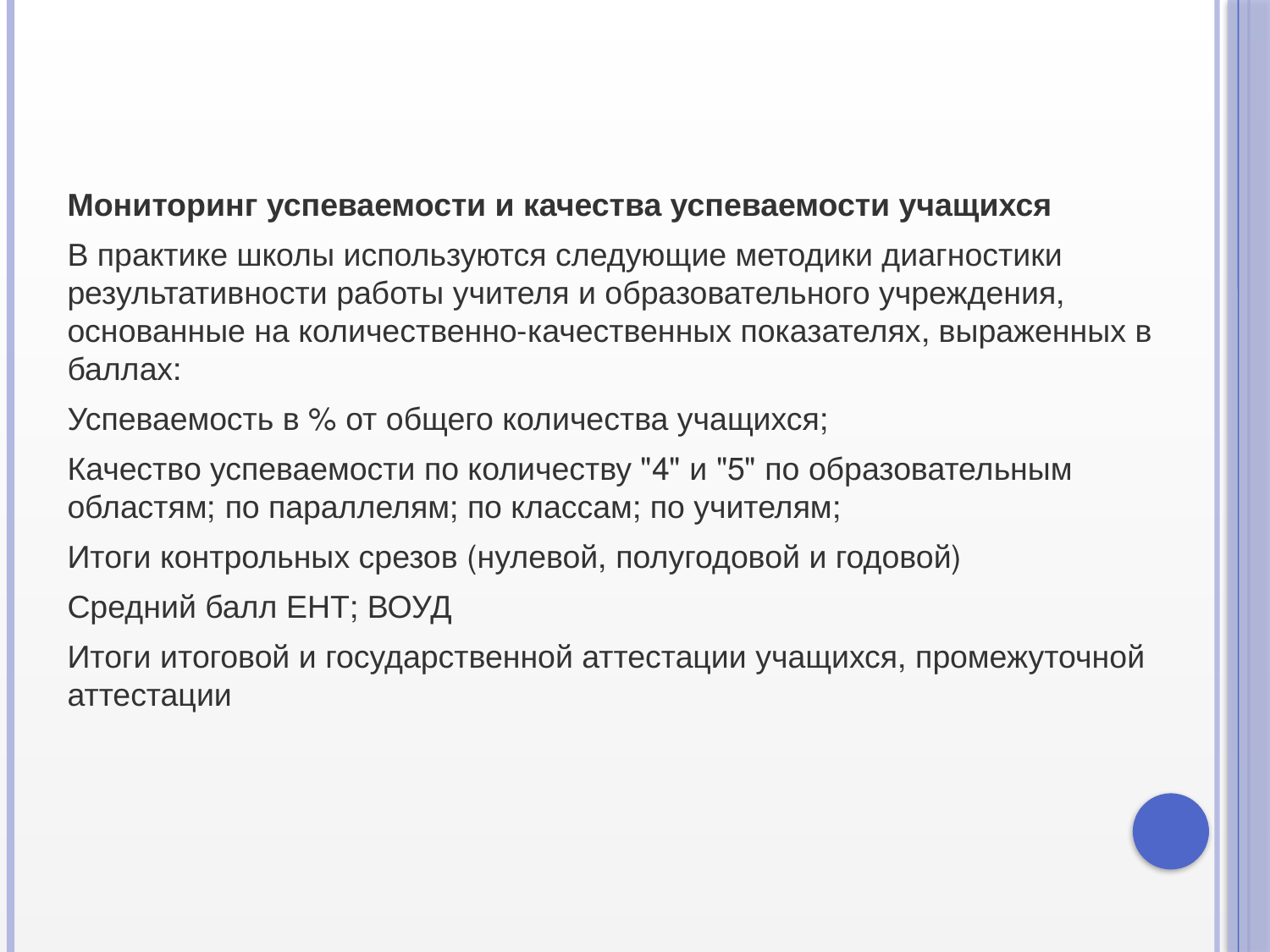

Мониторинг успеваемости и качества успеваемости учащихся
В практике школы используются следующие методики диагностики результативности работы учителя и образовательного учреждения, основанные на количественно-качественных показателях, выраженных в баллах:
Успеваемость в % от общего количества учащихся;
Качество успеваемости по количеству "4" и "5" по образовательным областям; по параллелям; по классам; по учителям;
Итоги контрольных срезов (нулевой, полугодовой и годовой)
Средний балл ЕНТ; ВОУД
Итоги итоговой и государственной аттестации учащихся, промежуточной аттестации